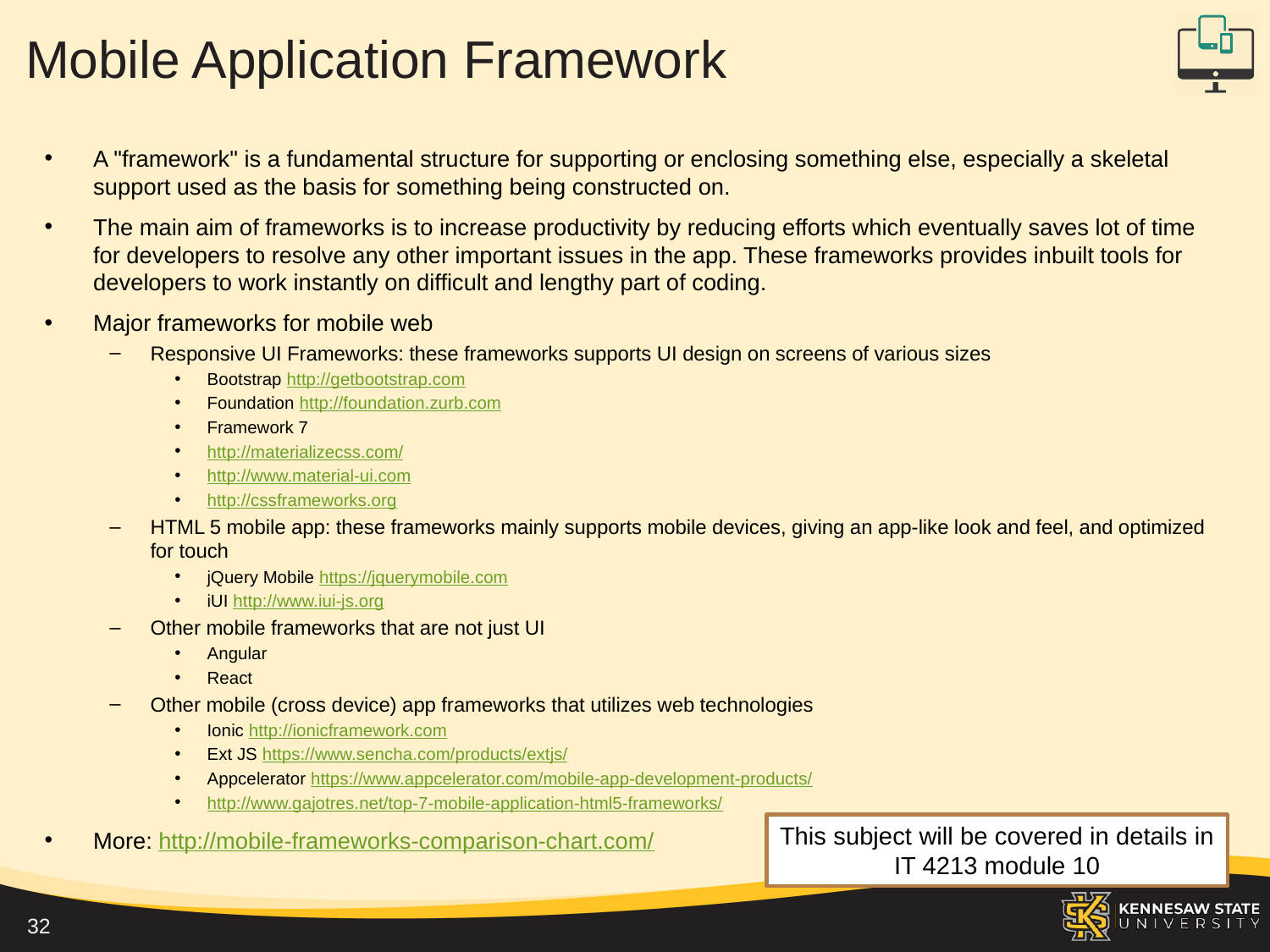

# Mobile Application Framework
A "framework" is a fundamental structure for supporting or enclosing something else, especially a skeletal support used as the basis for something being constructed on.
The main aim of frameworks is to increase productivity by reducing efforts which eventually saves lot of time for developers to resolve any other important issues in the app. These frameworks provides inbuilt tools for developers to work instantly on difficult and lengthy part of coding.
Major frameworks for mobile web
Responsive UI Frameworks: these frameworks supports UI design on screens of various sizes
Bootstrap http://getbootstrap.com
Foundation http://foundation.zurb.com
Framework 7
http://materializecss.com/
http://www.material-ui.com
http://cssframeworks.org
HTML 5 mobile app: these frameworks mainly supports mobile devices, giving an app-like look and feel, and optimized for touch
jQuery Mobile https://jquerymobile.com
iUI http://www.iui-js.org
Other mobile frameworks that are not just UI
Angular
React
Other mobile (cross device) app frameworks that utilizes web technologies
Ionic http://ionicframework.com
Ext JS https://www.sencha.com/products/extjs/
Appcelerator https://www.appcelerator.com/mobile-app-development-products/
http://www.gajotres.net/top-7-mobile-application-html5-frameworks/
More: http://mobile-frameworks-comparison-chart.com/

This subject will be covered in details in IT 4213 module 10
32